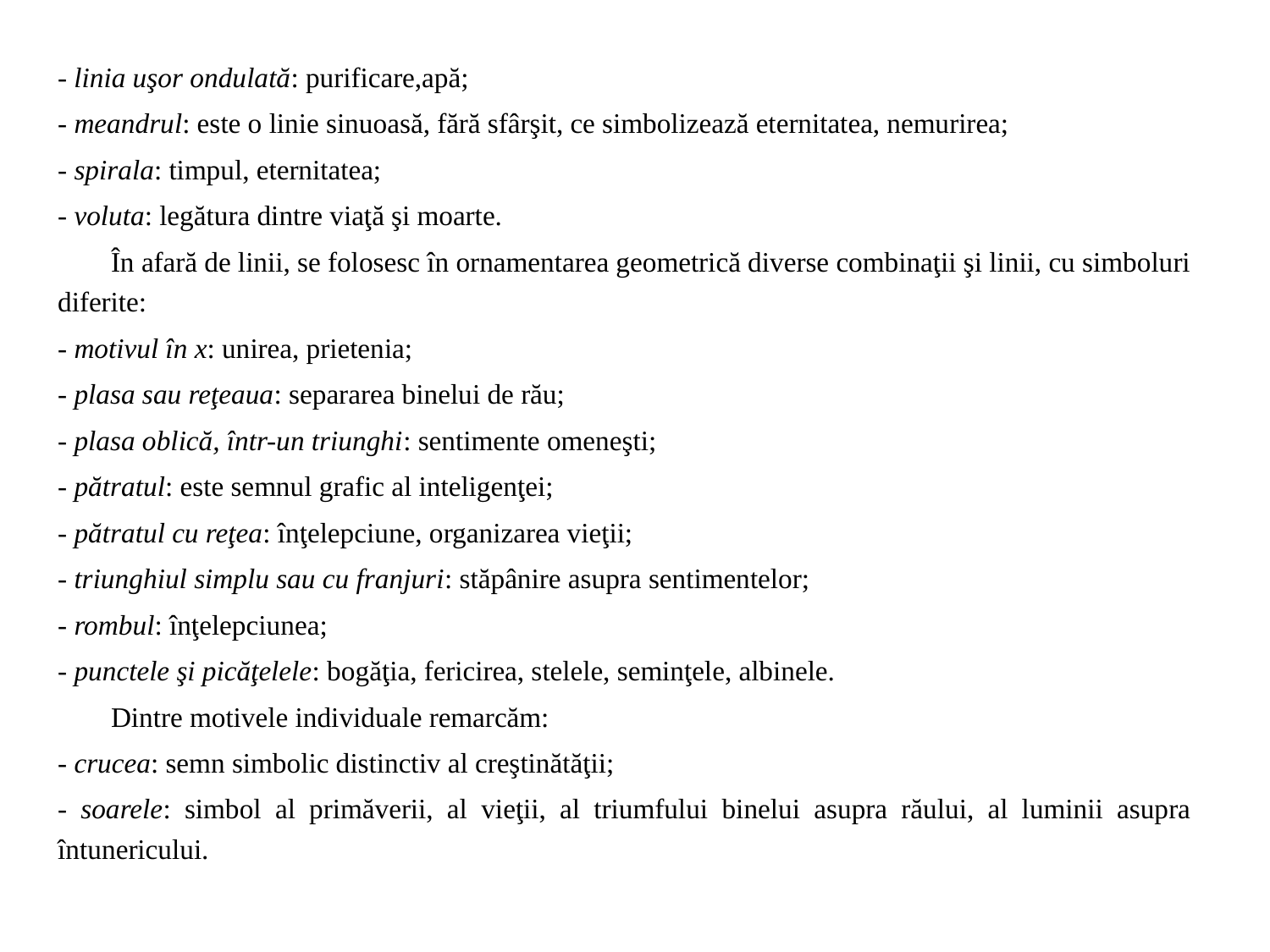

- linia uşor ondulată: purificare,apă;
- meandrul: este o linie sinuoasă, fără sfârşit, ce simbolizează eternitatea, nemurirea;
- spirala: timpul, eternitatea;
- voluta: legătura dintre viaţă şi moarte.
	În afară de linii, se folosesc în ornamentarea geometrică diverse combinaţii şi linii, cu simboluri diferite:
- motivul în x: unirea, prietenia;
- plasa sau reţeaua: separarea binelui de rău;
- plasa oblică, într-un triunghi: sentimente omeneşti;
- pătratul: este semnul grafic al inteligenţei;
- pătratul cu reţea: înţelepciune, organizarea vieţii;
- triunghiul simplu sau cu franjuri: stăpânire asupra sentimentelor;
- rombul: înţelepciunea;
- punctele şi picăţelele: bogăţia, fericirea, stelele, seminţele, albinele.
	Dintre motivele individuale remarcăm:
- crucea: semn simbolic distinctiv al creştinătăţii;
- soarele: simbol al primăverii, al vieţii, al triumfului binelui asupra răului, al luminii asupra întunericului.